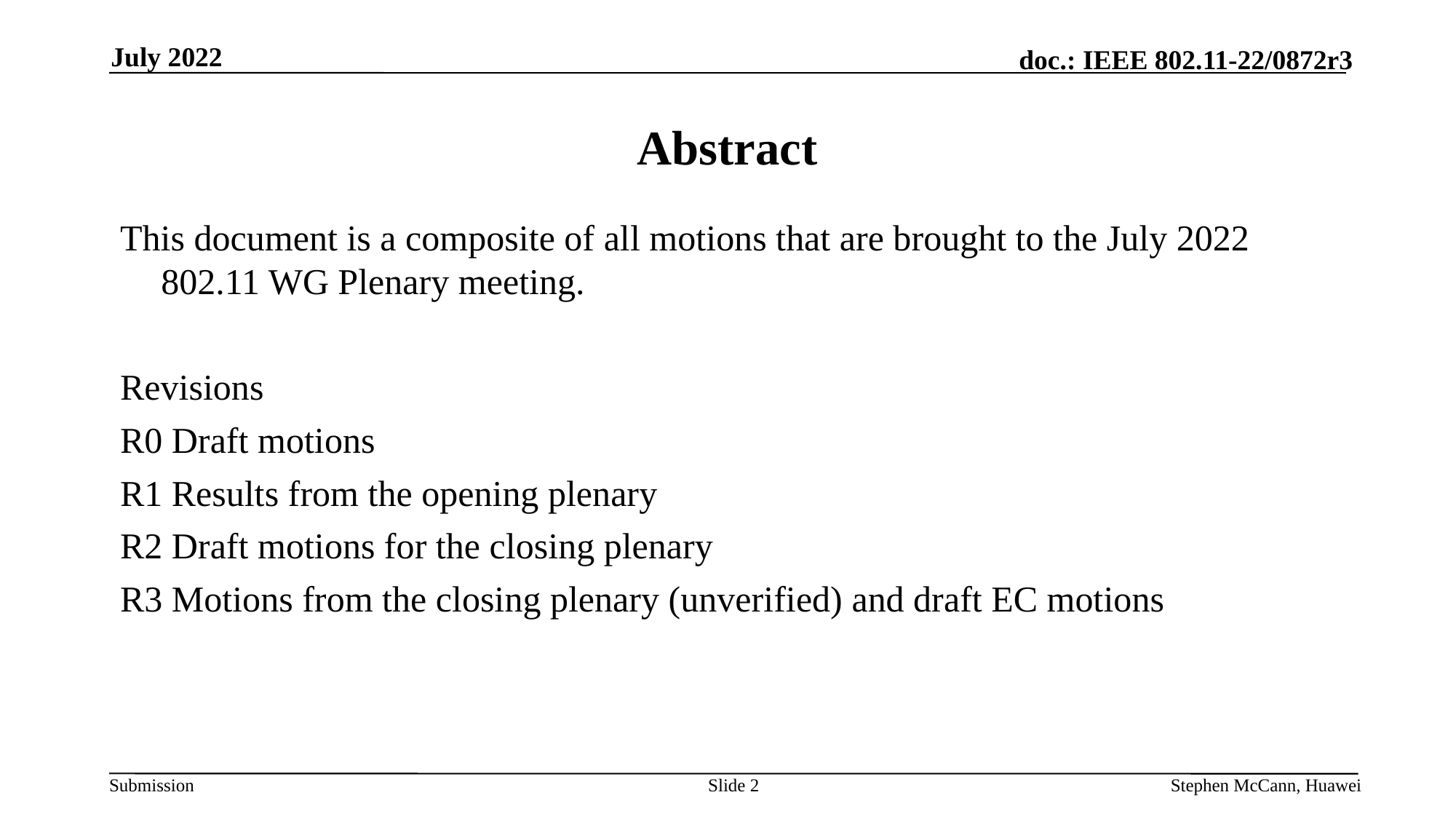

July 2022
# Abstract
This document is a composite of all motions that are brought to the July 2022 802.11 WG Plenary meeting.

Revisions
R0 Draft motions
R1 Results from the opening plenary
R2 Draft motions for the closing plenary
R3 Motions from the closing plenary (unverified) and draft EC motions

Slide 2
Stephen McCann, Huawei